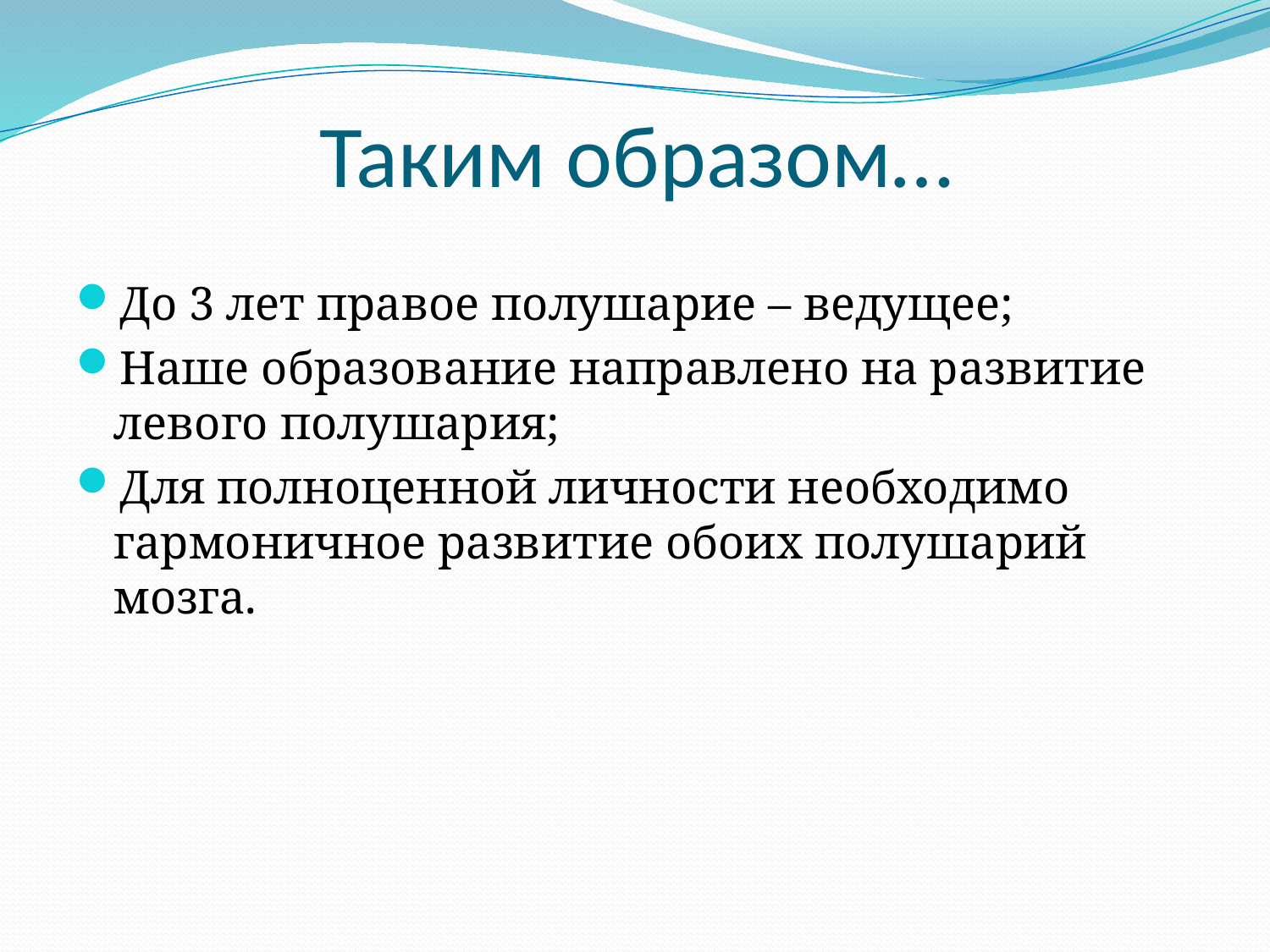

# Таким образом…
До 3 лет правое полушарие – ведущее;
Наше образование направлено на развитие левого полушария;
Для полноценной личности необходимо гармоничное развитие обоих полушарий мозга.